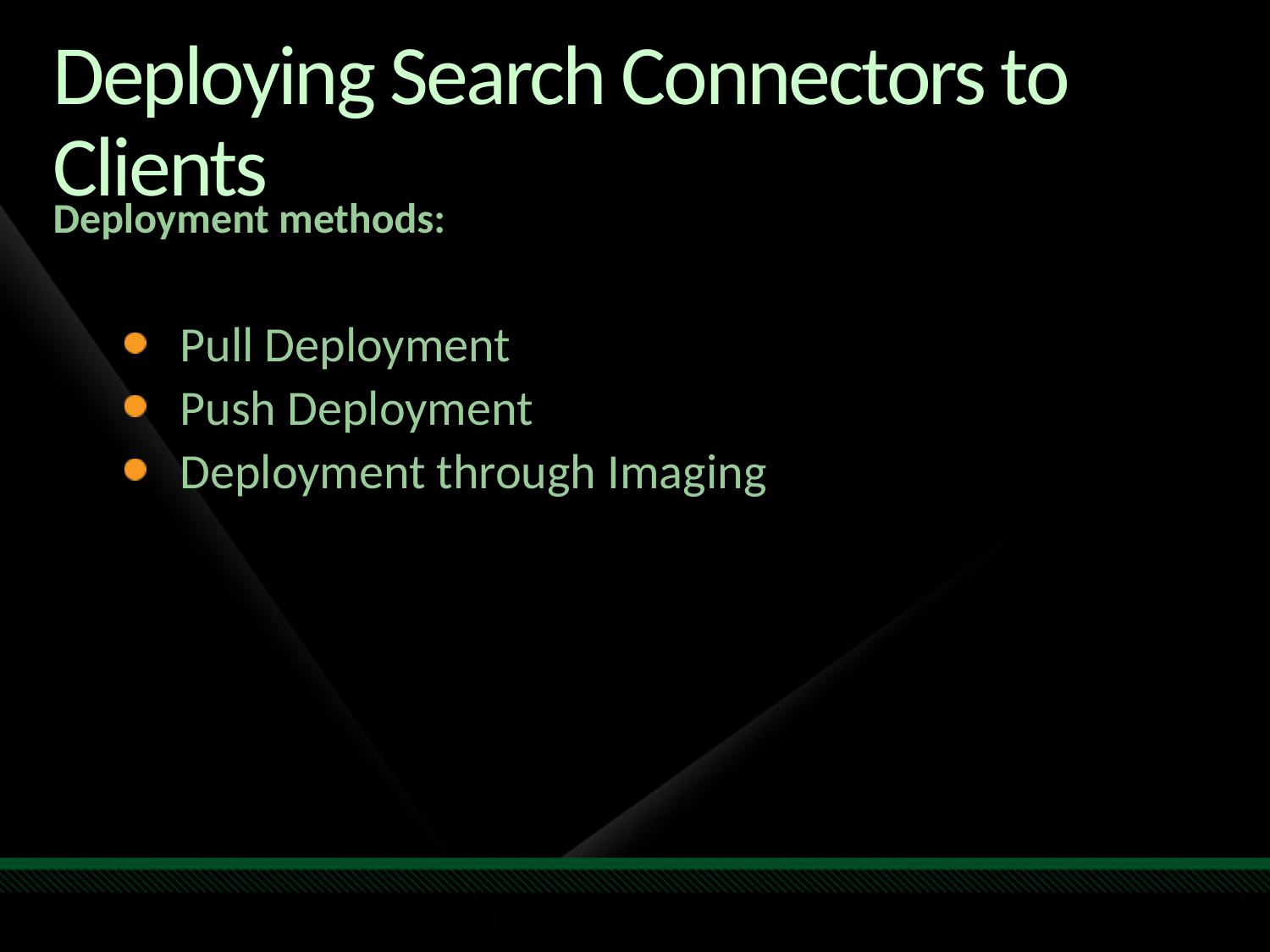

# Deploying Search Connectors to Clients
Deployment methods:
Pull Deployment
Push Deployment
Deployment through Imaging